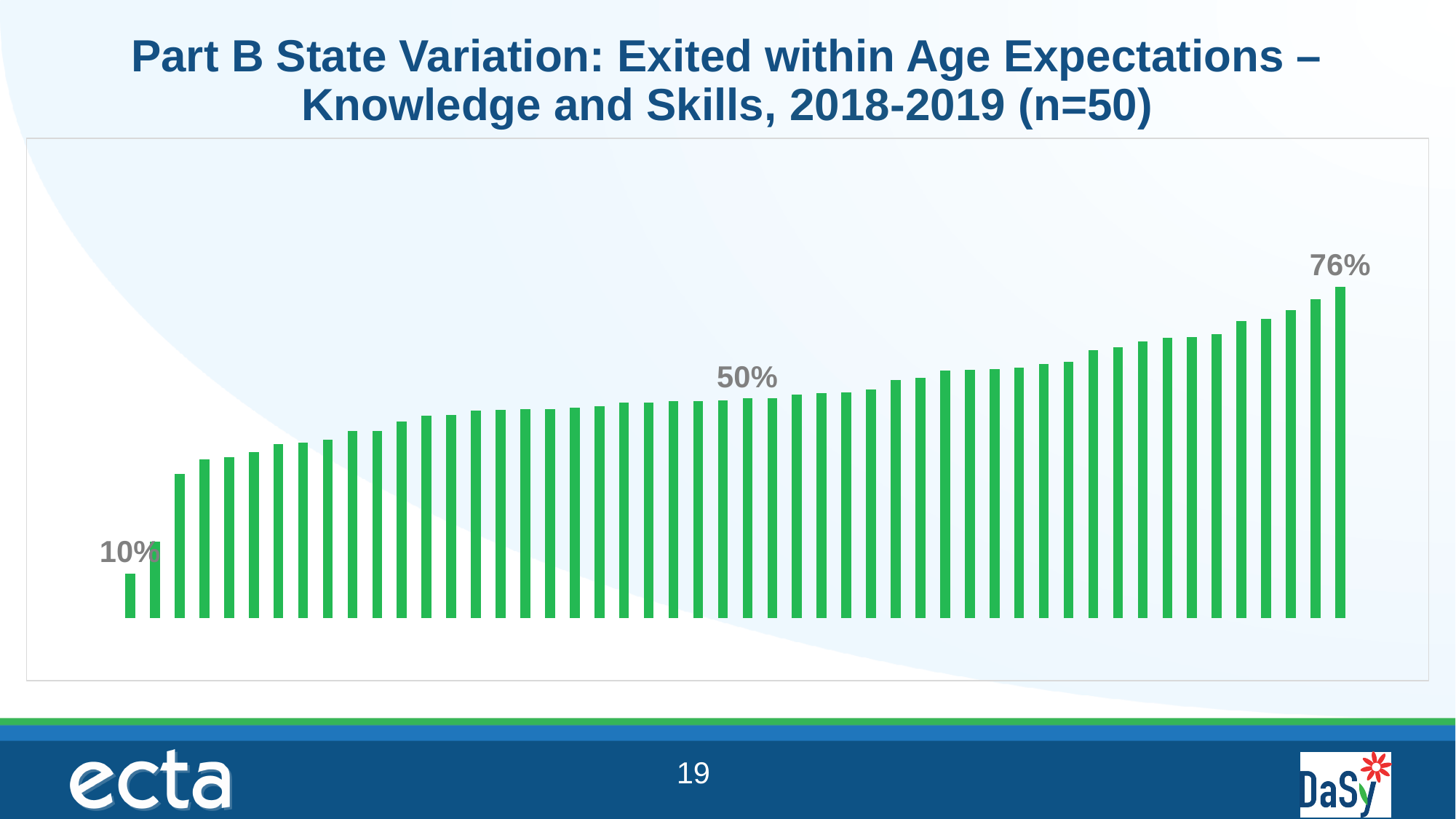

# Part B State Variation: Exited within Age Expectations – Knowledge and Skills, 2018-2019 (n=50)

### Chart

| Category |  |
|---|---|
19